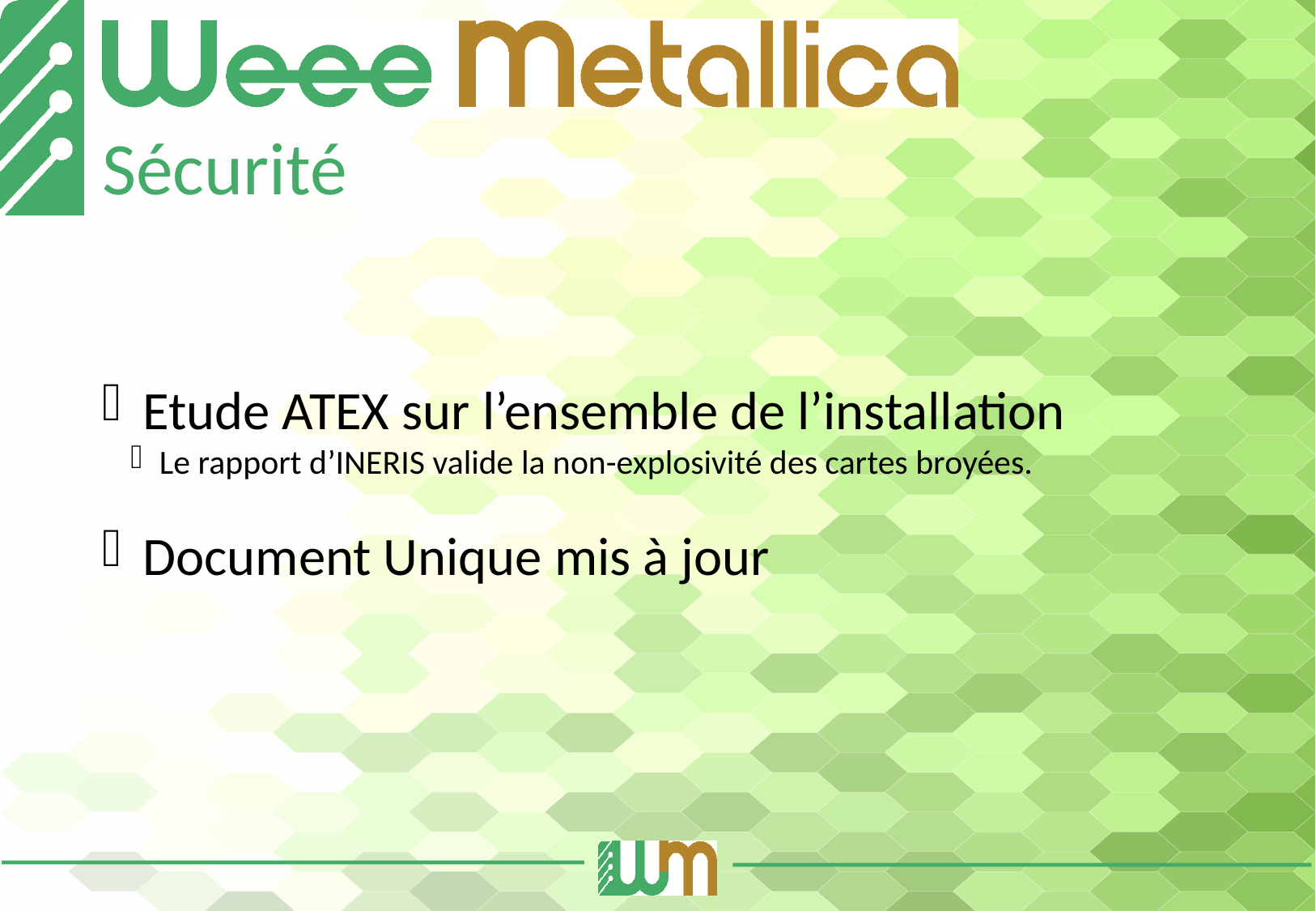

Sécurité
 Etude ATEX sur l’ensemble de l’installation
Le rapport d’INERIS valide la non-explosivité des cartes broyées.

 Document Unique mis à jour